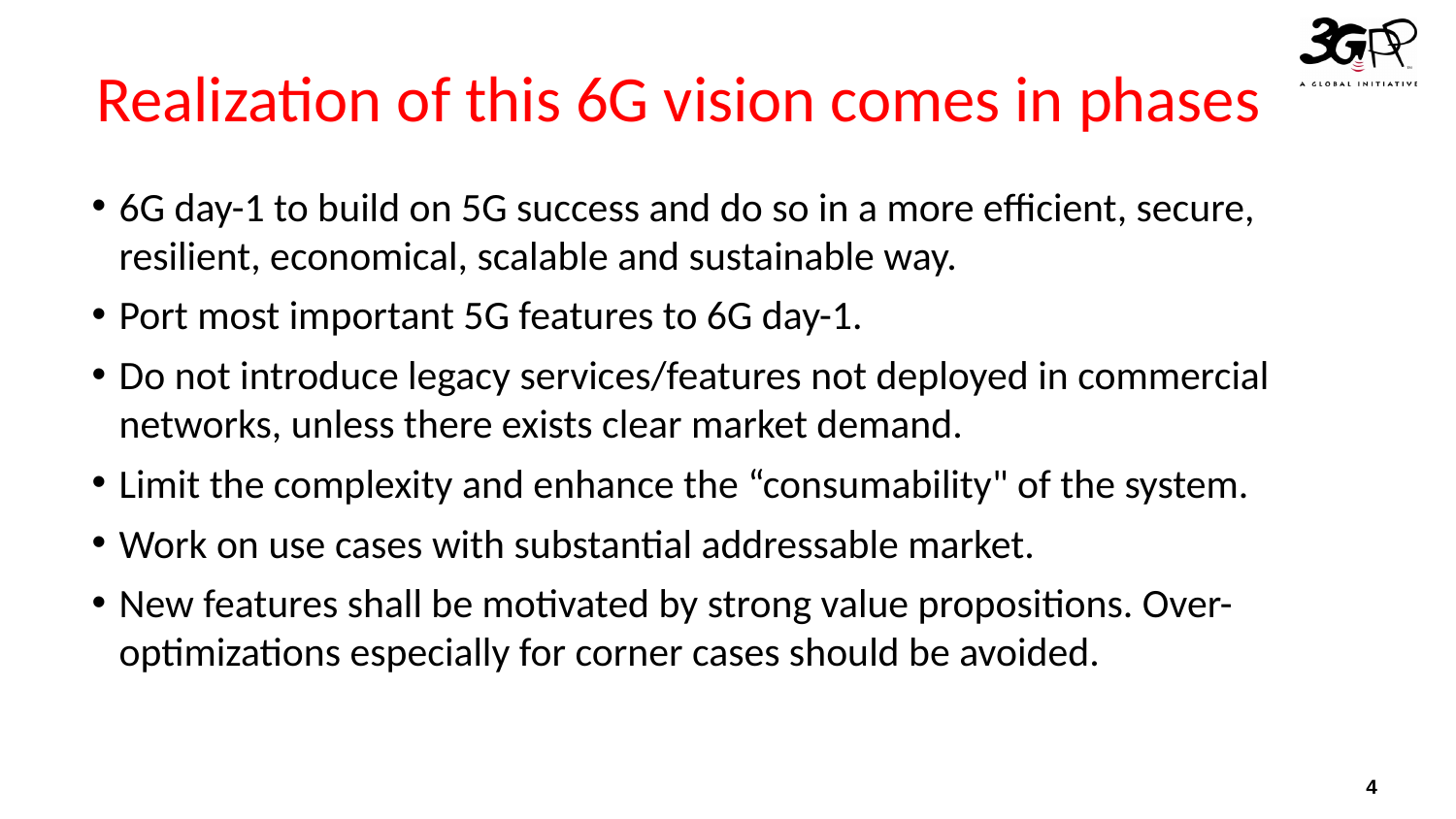

# Realization of this 6G vision comes in phases
6G day-1 to build on 5G success and do so in a more efficient, secure, resilient, economical, scalable and sustainable way.
Port most important 5G features to 6G day-1.
Do not introduce legacy services/features not deployed in commercial networks, unless there exists clear market demand.
Limit the complexity and enhance the “consumability" of the system.
Work on use cases with substantial addressable market.
New features shall be motivated by strong value propositions. Over-optimizations especially for corner cases should be avoided.